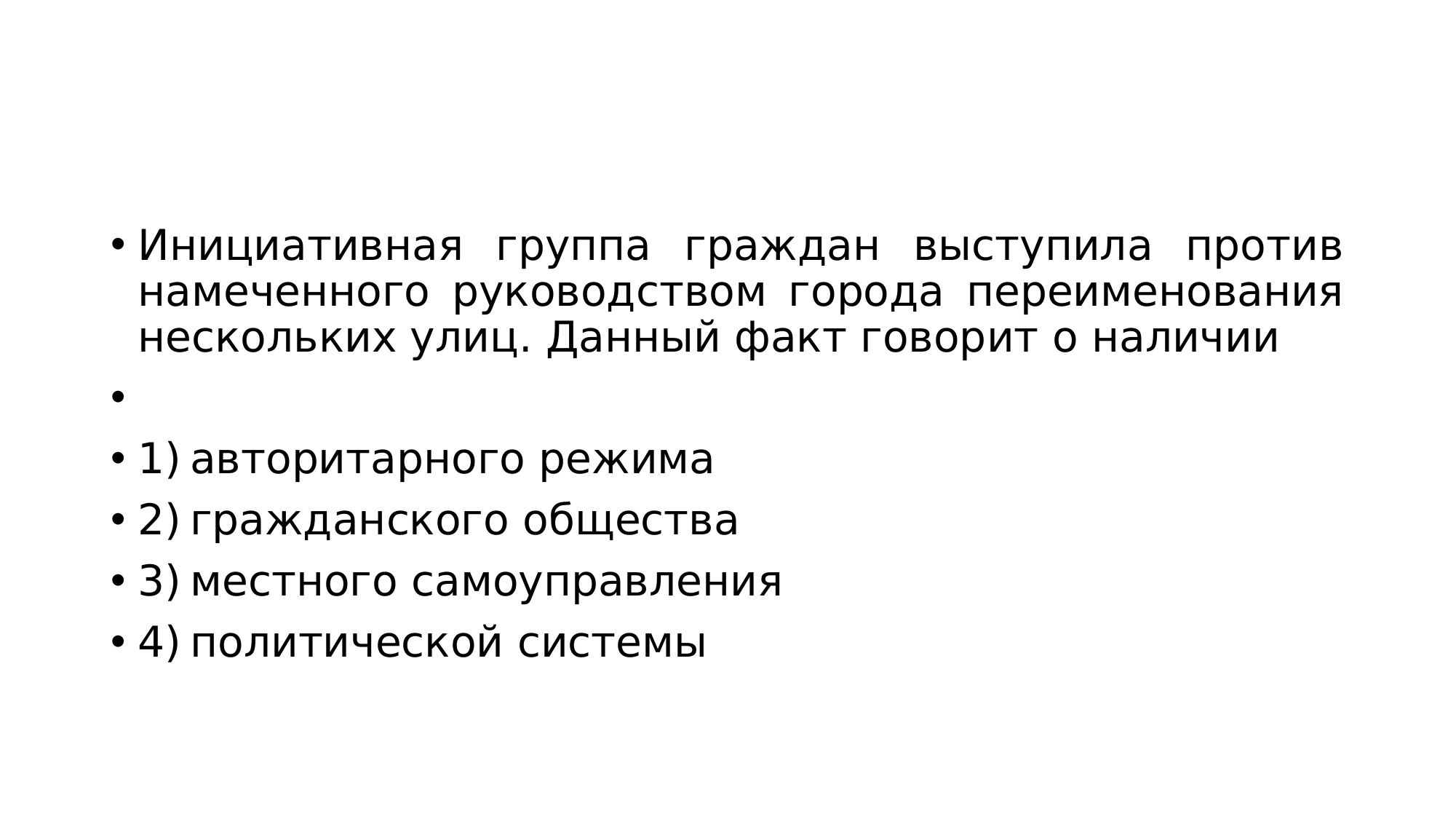

#
Инициативная группа граждан выступила против намеченного руководством города переименования нескольких улиц. Данный факт говорит о наличии

1) авторитарного режима
2) гражданского общества
3) местного самоуправления
4) политической системы